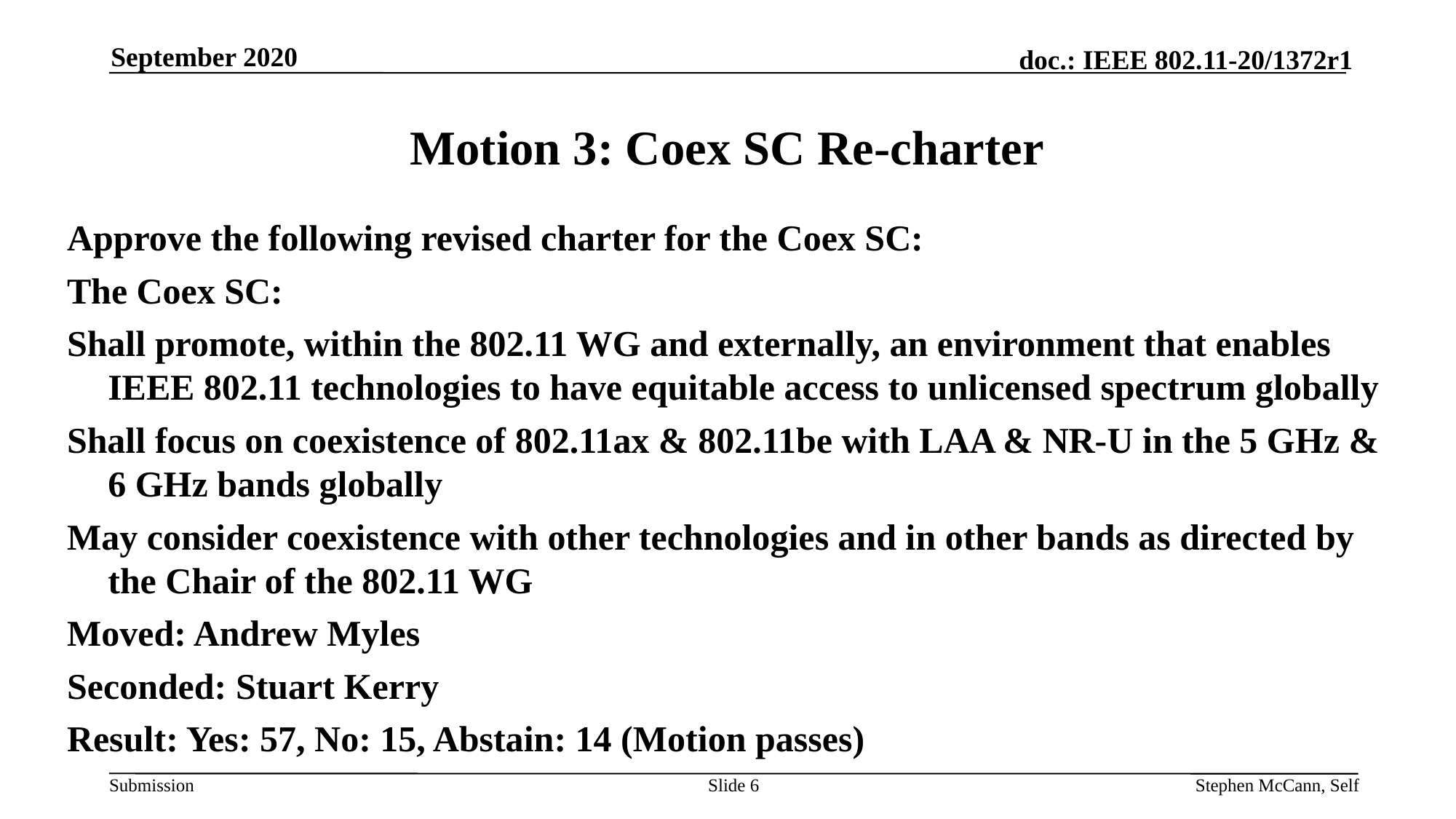

September 2020
# Motion 3: Coex SC Re-charter
Approve the following revised charter for the Coex SC:
The Coex SC:
Shall promote, within the 802.11 WG and externally, an environment that enables IEEE 802.11 technologies to have equitable access to unlicensed spectrum globally
Shall focus on coexistence of 802.11ax & 802.11be with LAA & NR-U in the 5 GHz & 6 GHz bands globally
May consider coexistence with other technologies and in other bands as directed by the Chair of the 802.11 WG
Moved: Andrew Myles
Seconded: Stuart Kerry
Result: Yes: 57, No: 15, Abstain: 14 (Motion passes)

Slide 6
Stephen McCann, Self